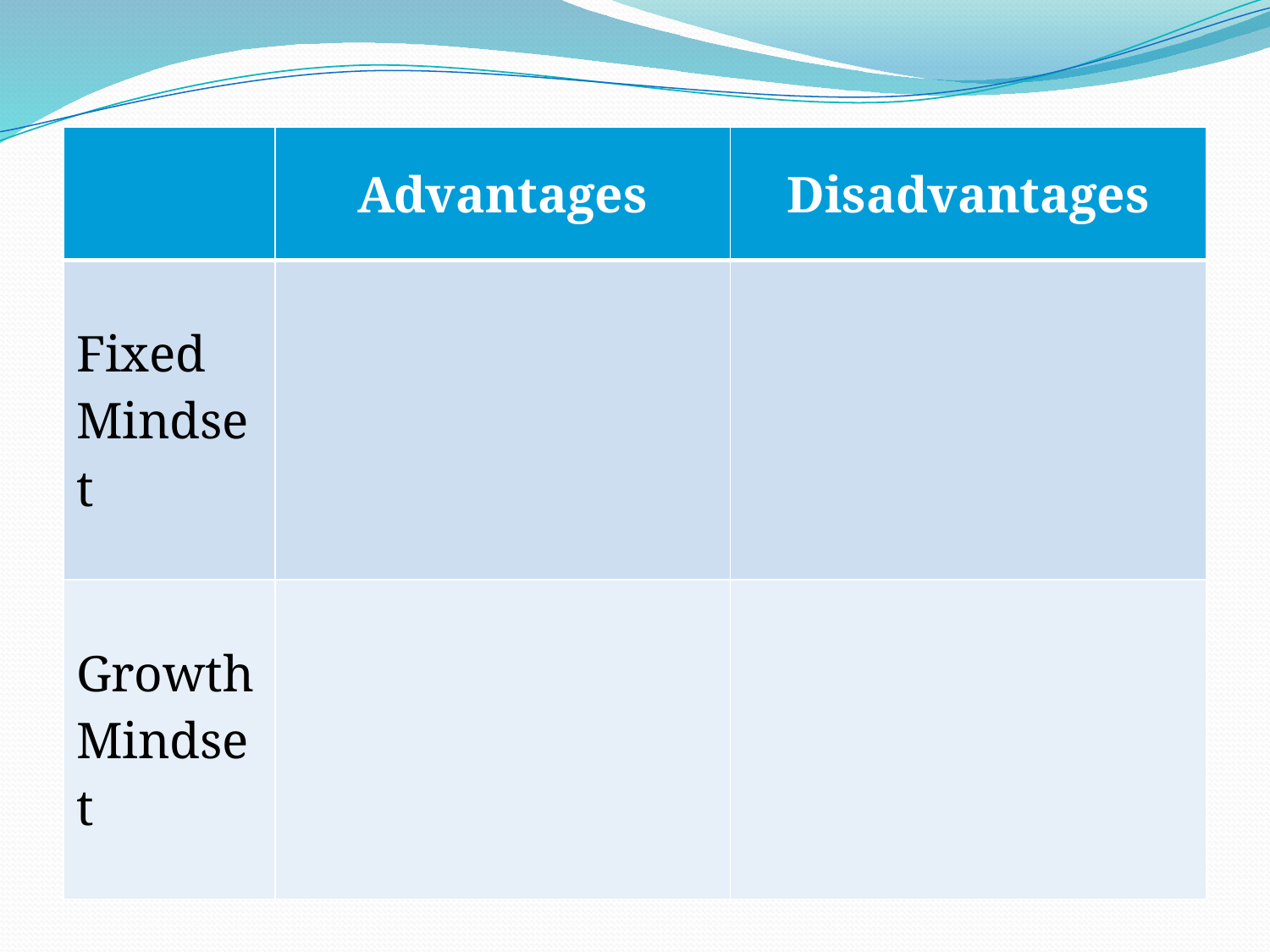

|  | Advantages | Disadvantages |
| --- | --- | --- |
| Fixed Mindset |  |  |
| Growth Mindset |  |  |